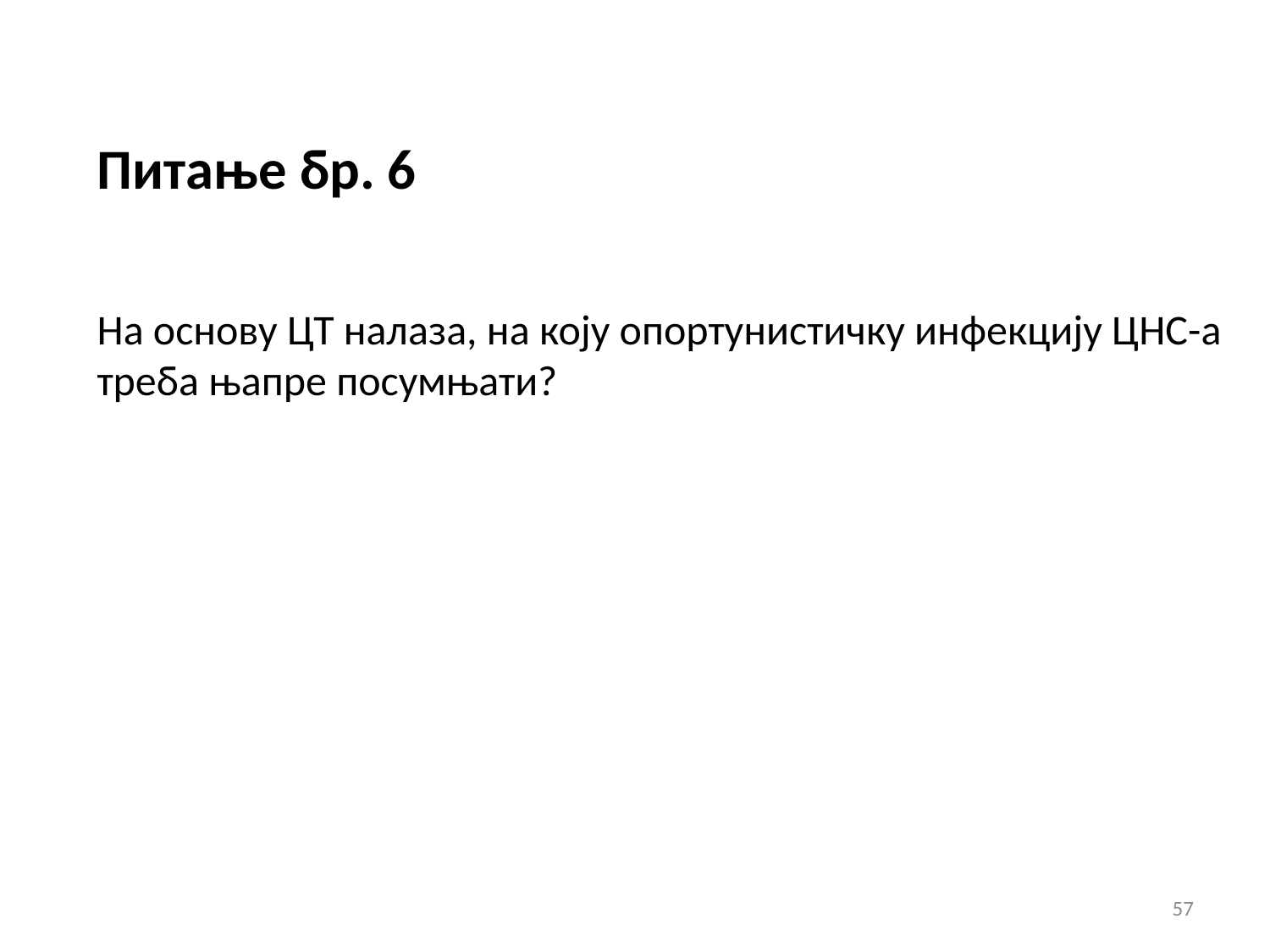

Питање бр. 6

На основу ЦТ налаза, на коју опортунистичку инфекцију ЦНС-а треба њапре посумњати?
57